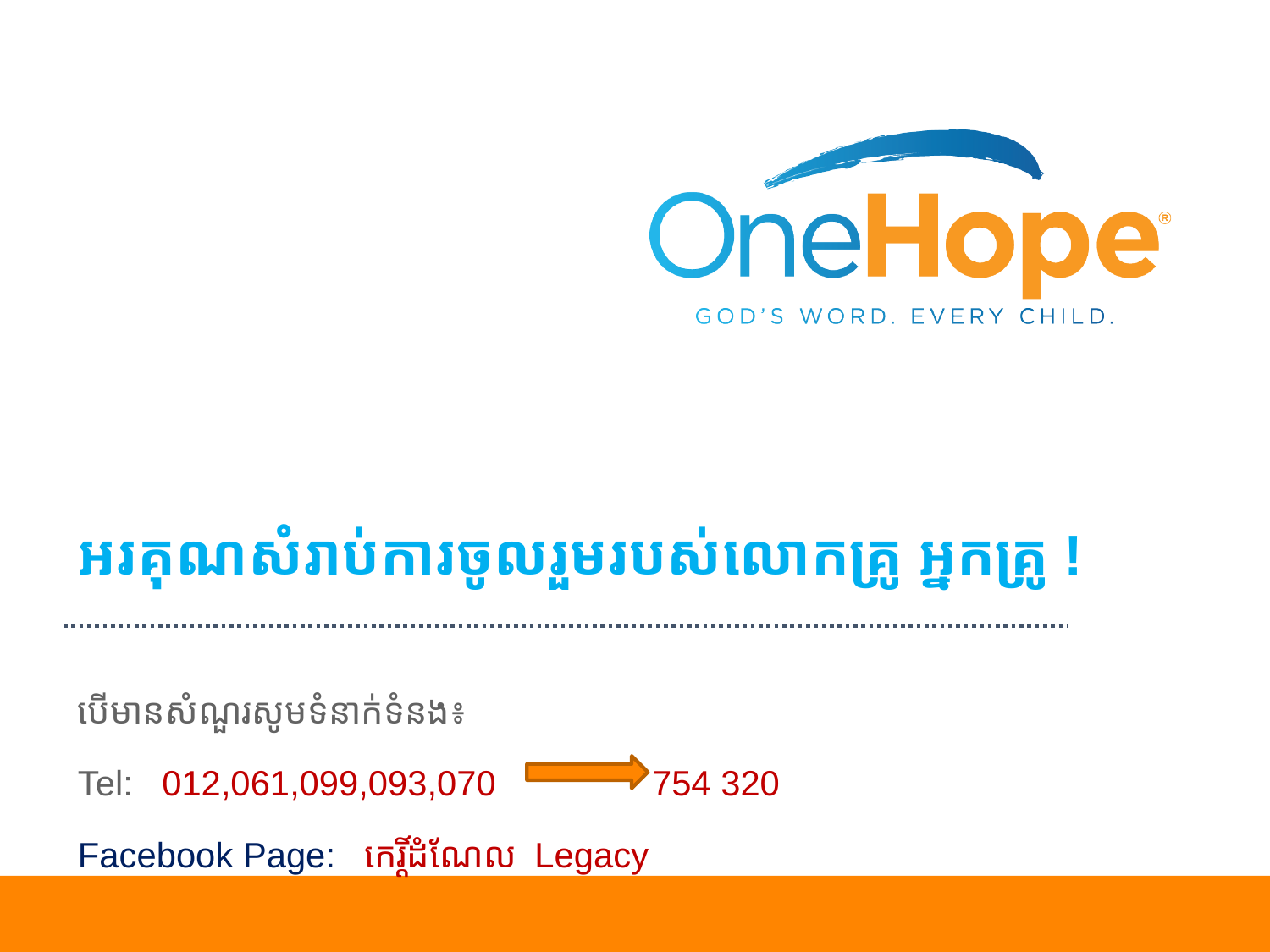

# អរគុណសំរាប់ការចូលរួមរបស់លោកគ្រូ​ អ្នកគ្រូ !
បើមានសំណួរសូមទំនាក់ទំនង៖
Tel:   012,061,099,093,070                754 320
Facebook Page:   កេរ្តិ៍ដំណែល  Legacy